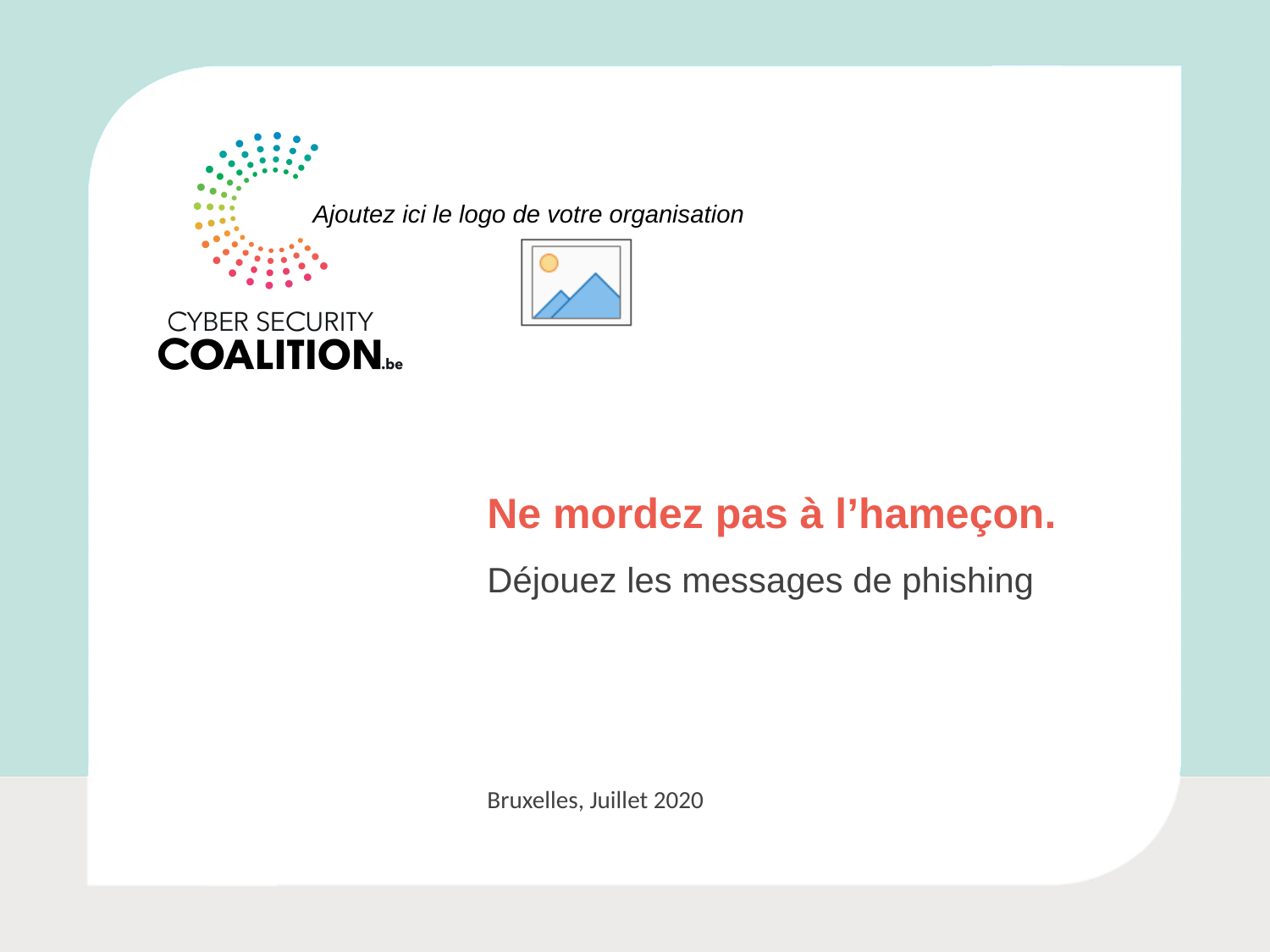

Ne mordez pas à l’hameçon.
Déjouez les messages de phishing
Bruxelles, Juillet 2020